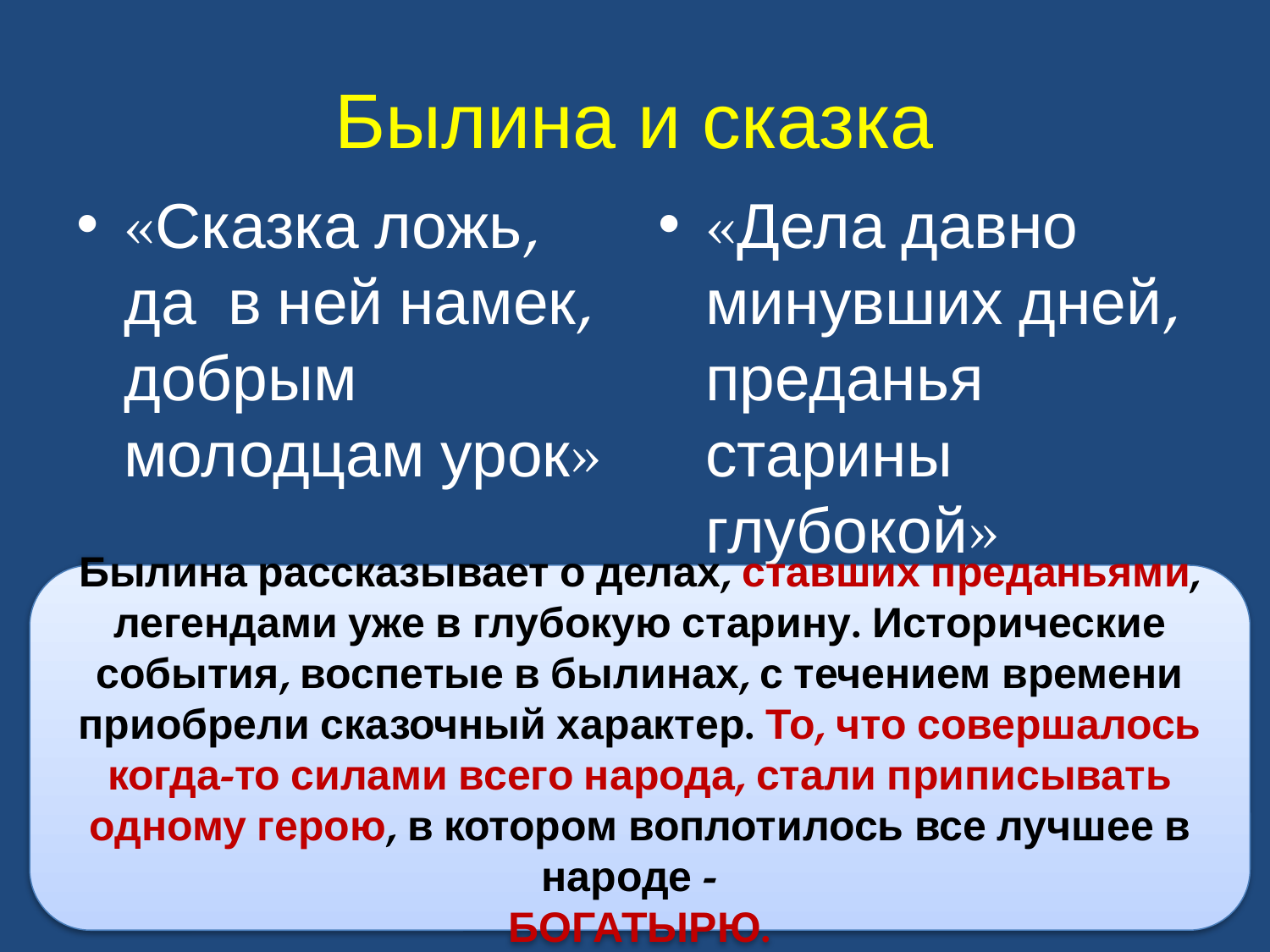

# Былина и сказка
«Сказка ложь, да  в ней намек, добрым молодцам урок»
«Дела давно минувших дней, преданья старины глубокой»
Былина рассказывает о делах, ставших преданьями, легендами уже в глубокую старину. Исторические события, воспетые в былинах, с течением времени приобрели сказочный характер. То, что совершалось когда-то силами всего народа, стали приписывать одному герою, в котором воплотилось все лучшее в народе -
БОГАТЫРЮ.